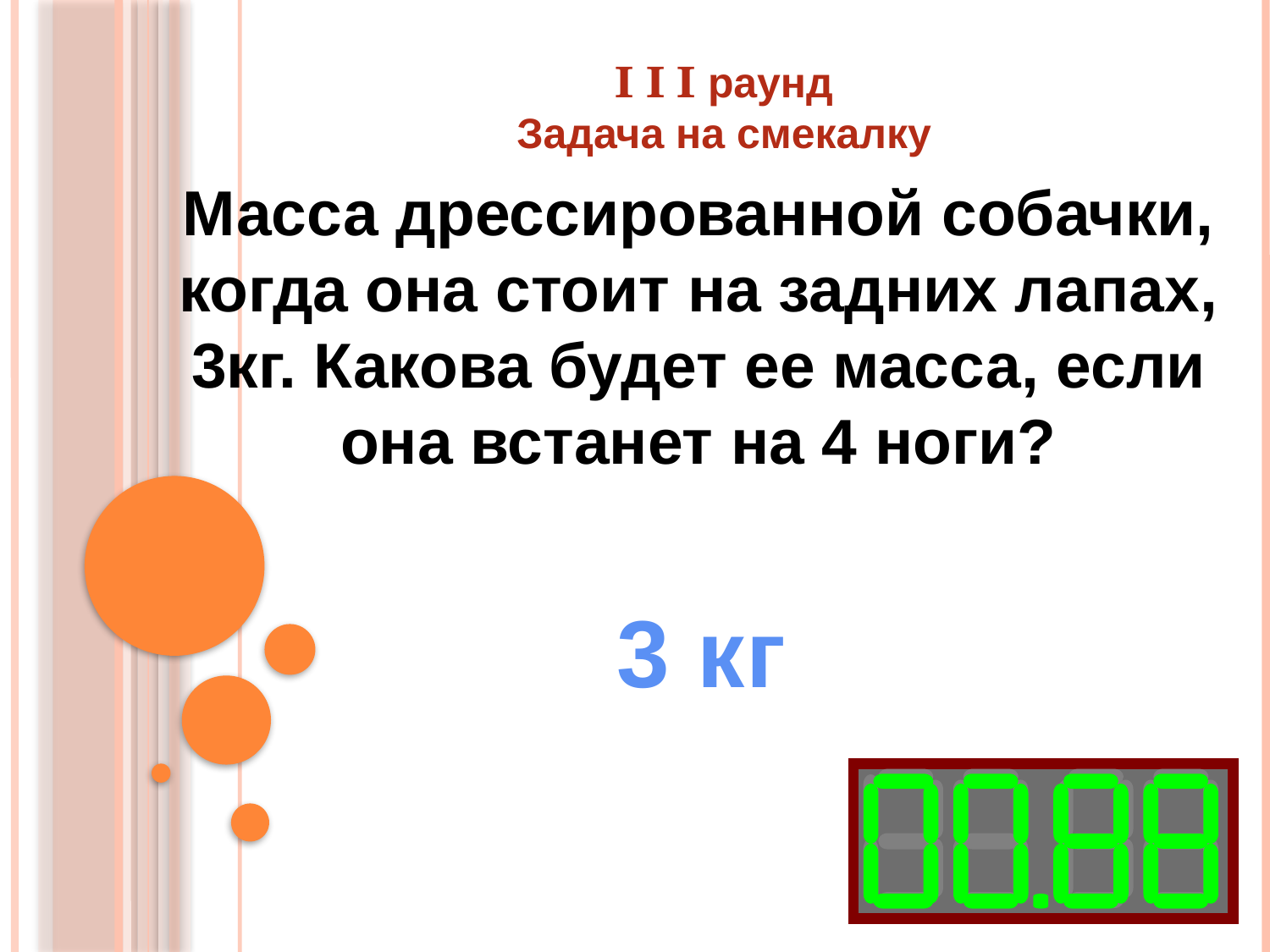

I I I раунд
Задача на смекалку
Масса дрессированной собачки, когда она стоит на задних лапах, 3кг. Какова будет ее масса, если она встанет на 4 ноги?
3 кг